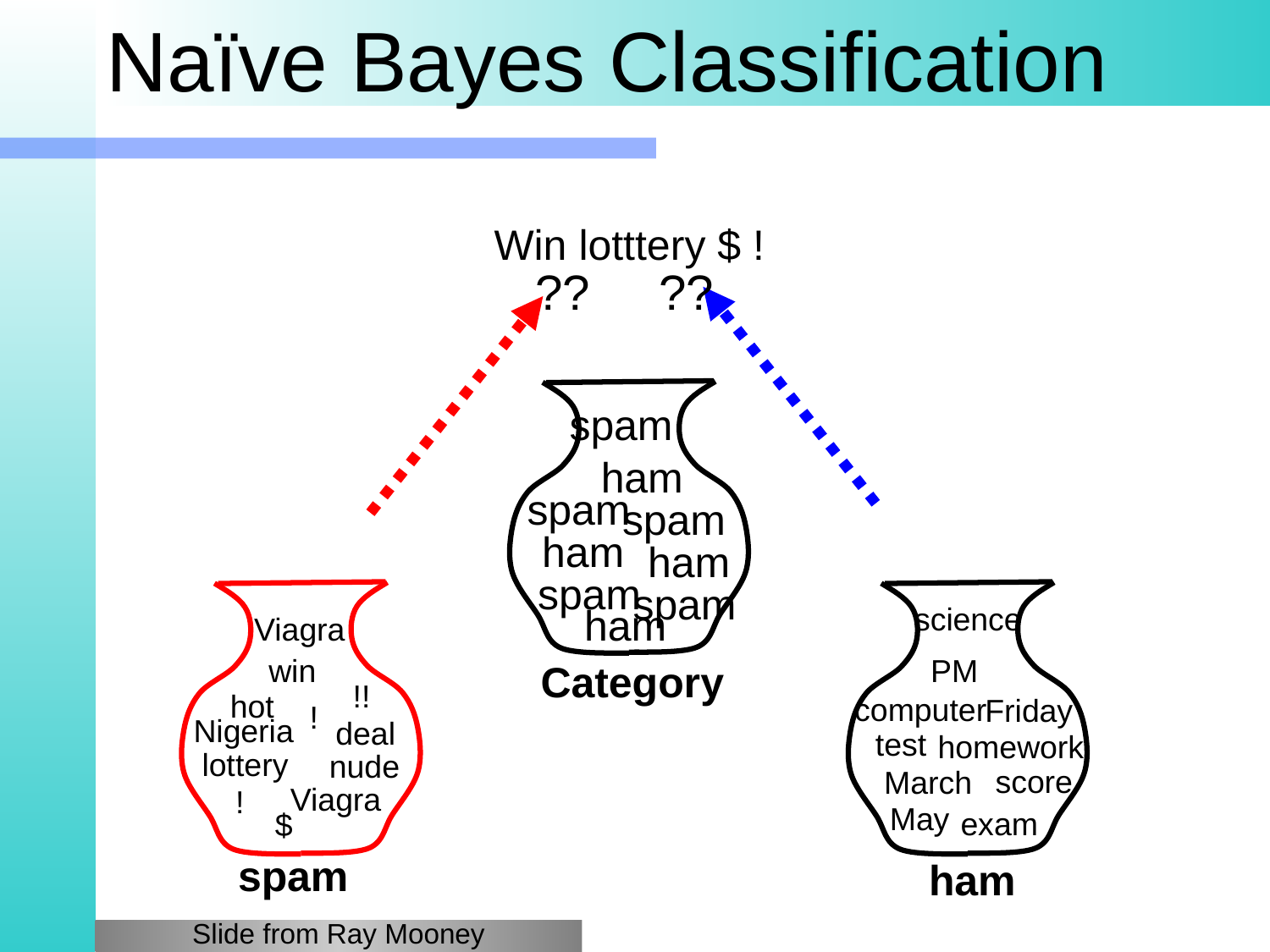

# Naïve Bayes Classification
Win lotttery $ !
??     ??

spam
ham
spam
spam
ham
ham
spam
spam

ham
science
Viagra
win
PM
Category
!!
hot
computer
Friday
!
Nigeria
deal
test
homework
lottery
nude
score
March
Viagra
!
May
exam
$
spam
ham
Slide from Ray Mooney